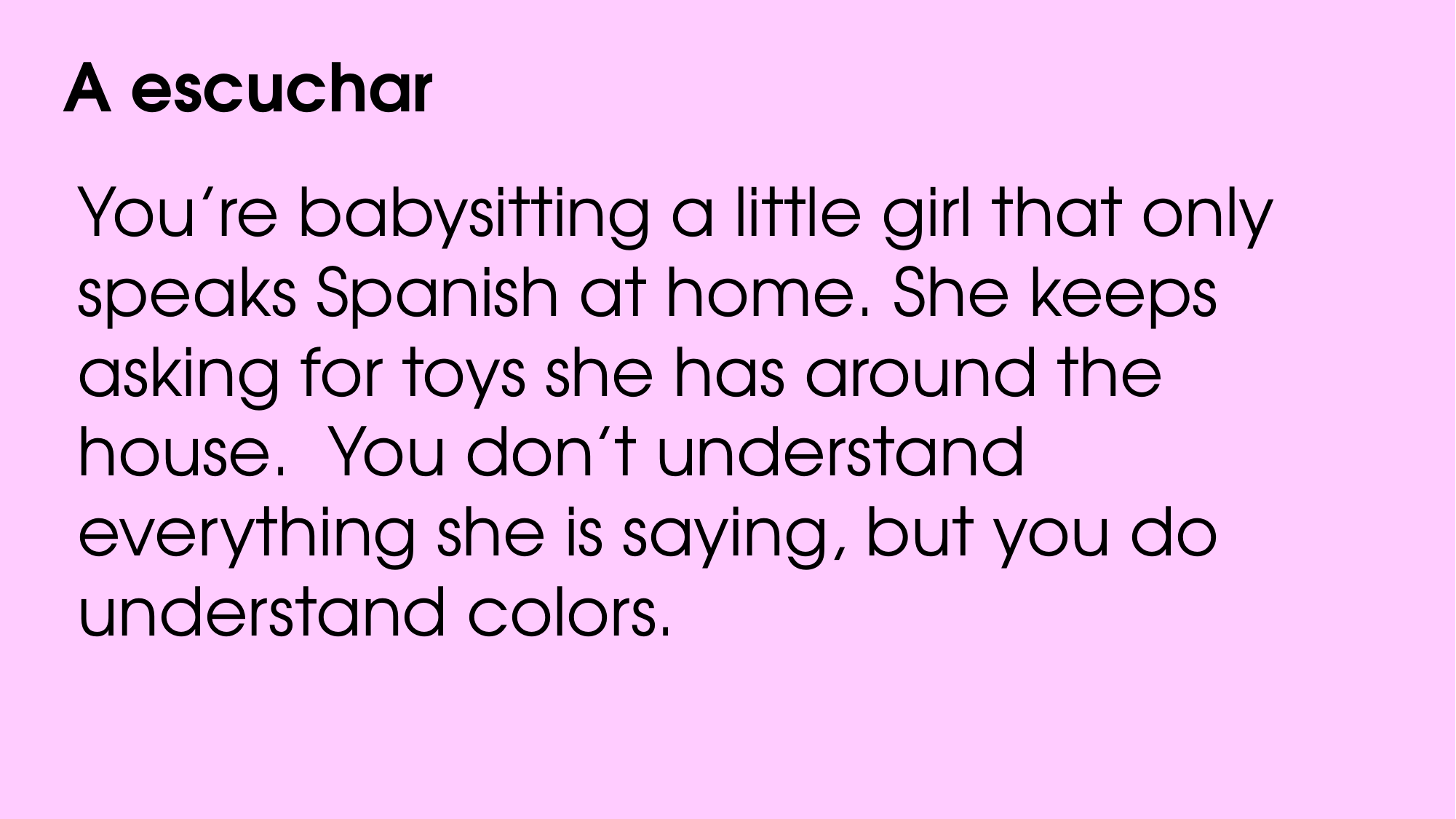

# A escuchar
You’re babysitting a little girl that only speaks Spanish at home. She keeps asking for toys she has around the house.  You don’t understand everything she is saying, but you do understand colors.